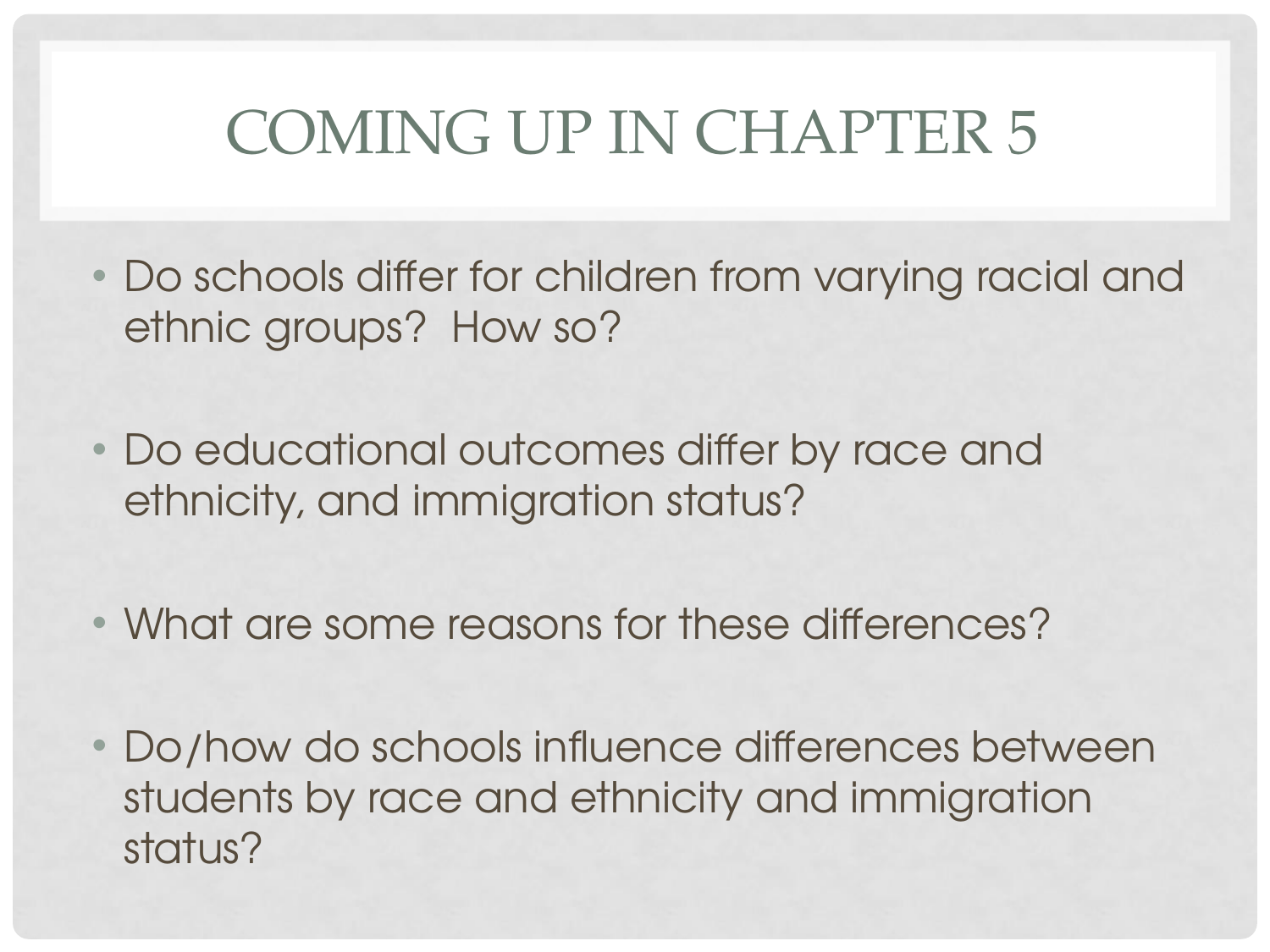

# COMING UP IN CHAPTER 5
Do schools differ for children from varying racial and ethnic groups?  How so?

Do educational outcomes differ by race and ethnicity, and immigration status?

What are some reasons for these differences?

Do/how do schools influence differences between students by race and ethnicity and immigration status?